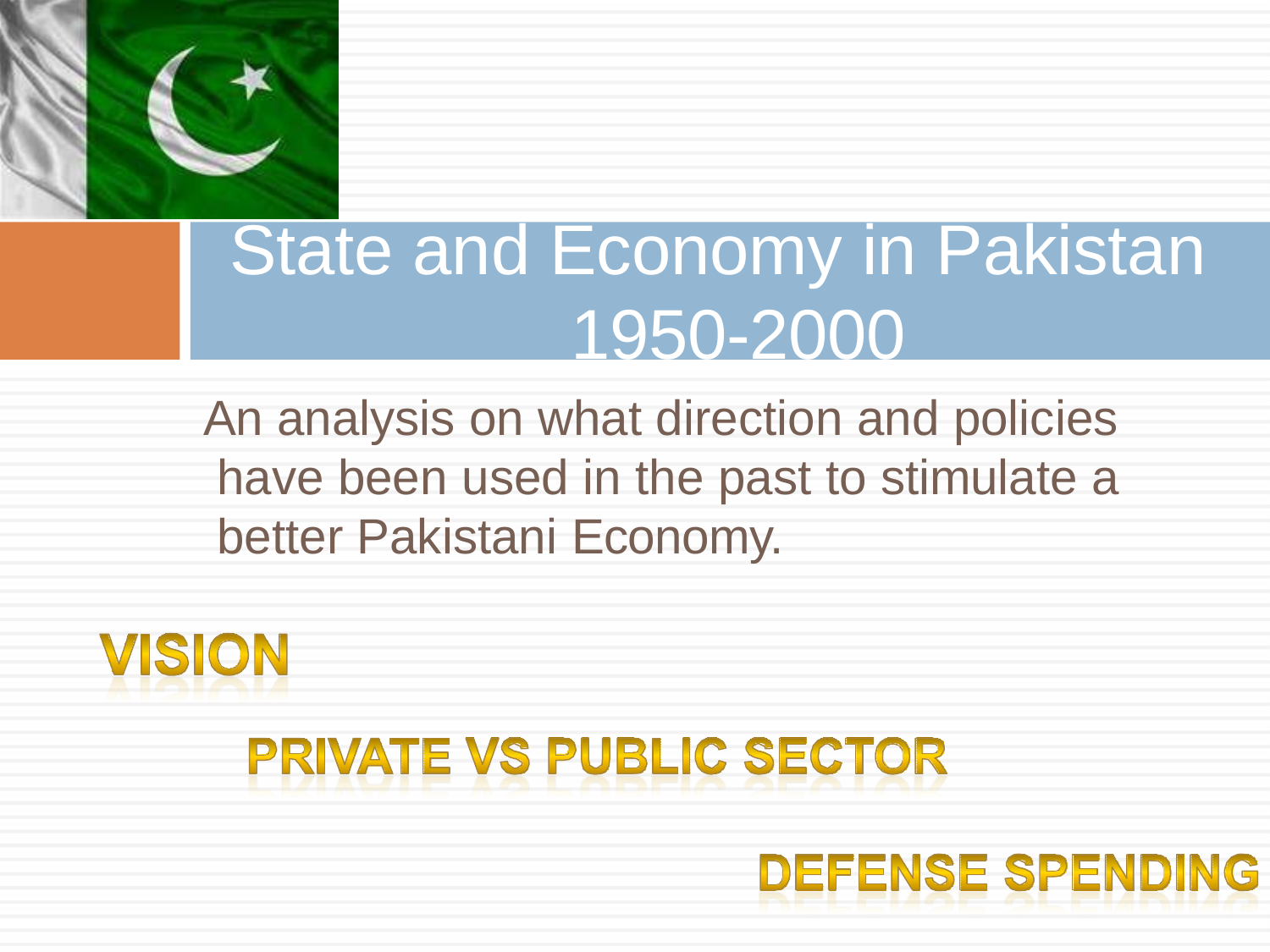

# State and Economy in Pakistan  1950-2000
An analysis on what direction and policies  have been used in the past to stimulate a  better Pakistani Economy.